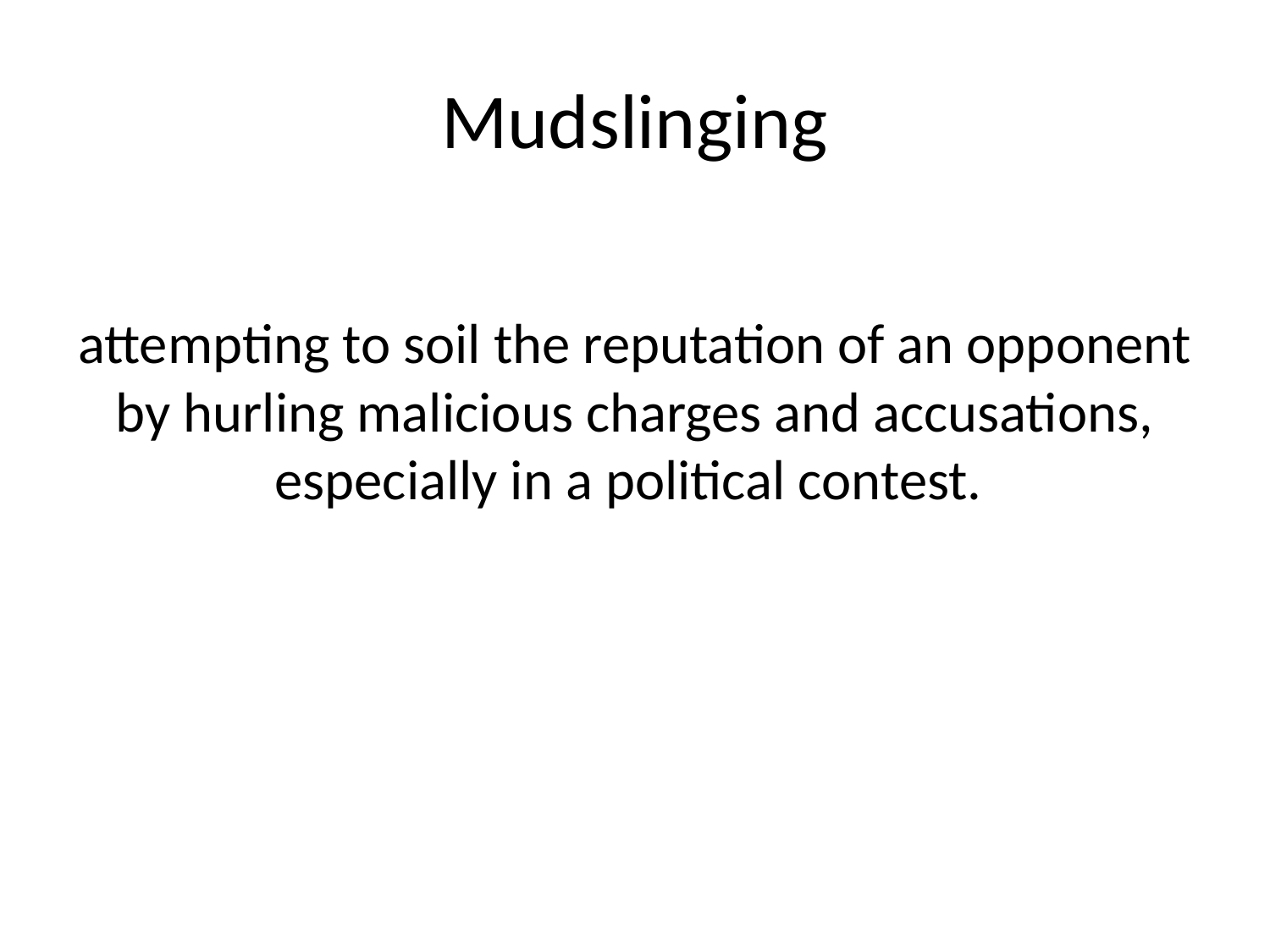

# Mudslinging

attempting to soil the reputation of an opponent by hurling malicious charges and accusations, especially in a political contest.